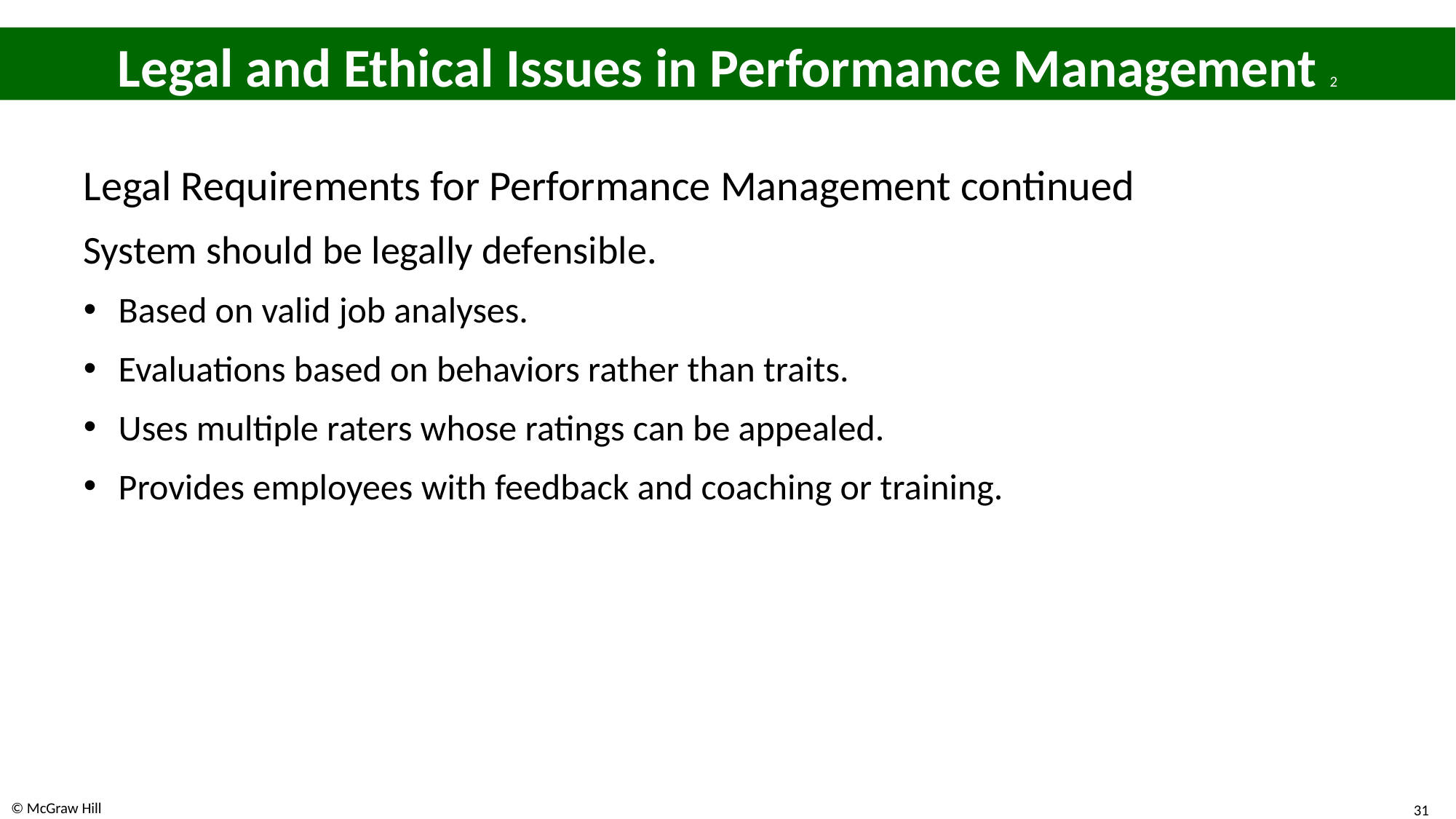

# Legal and Ethical Issues in Performance Management 2
Legal Requirements for Performance Management continued
System should be legally defensible.
Based on valid job analyses.
Evaluations based on behaviors rather than traits.
Uses multiple raters whose ratings can be appealed.
Provides employees with feedback and coaching or training.